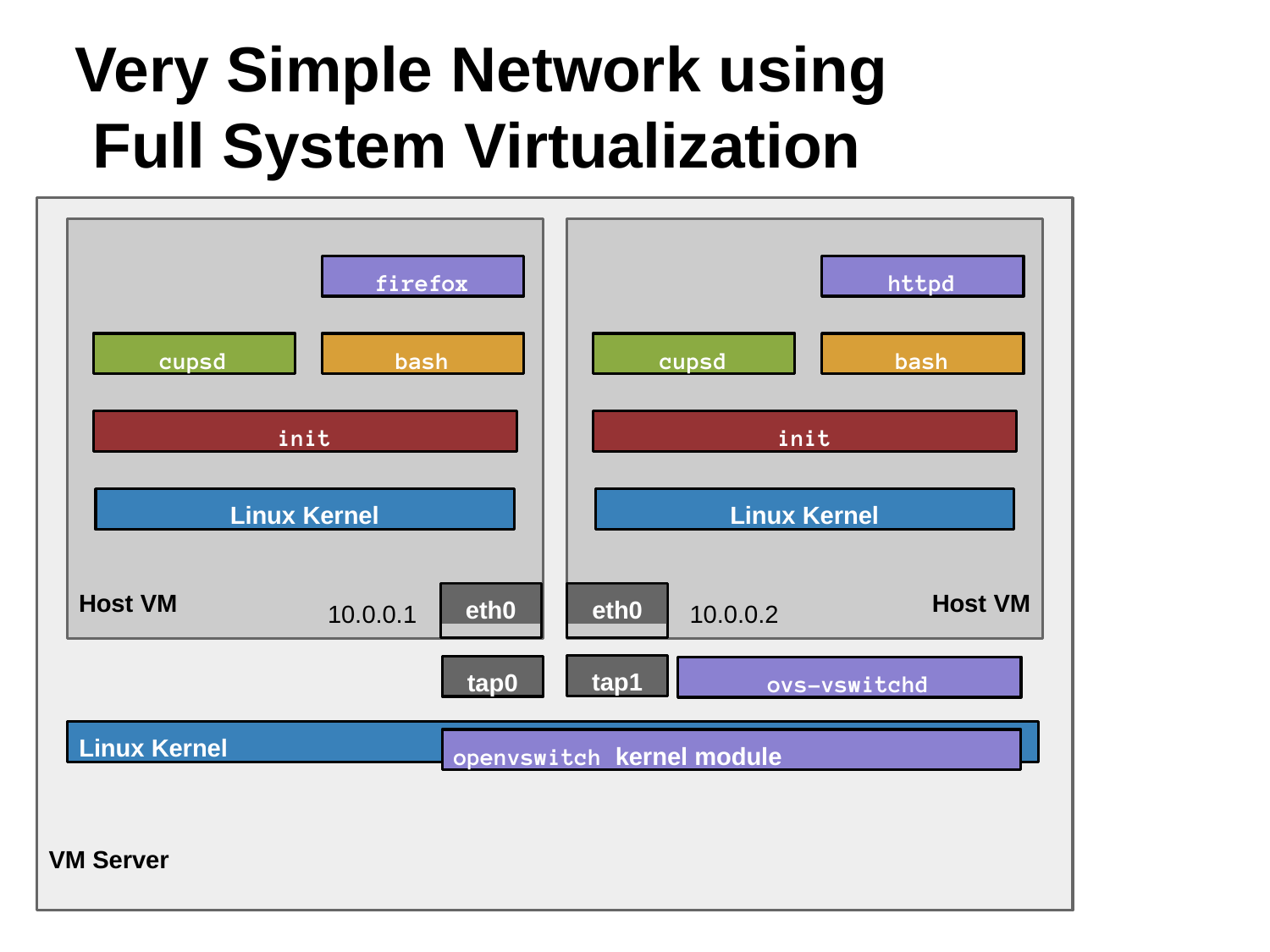

# Very Simple Network using  Full System Virtualization

firefox
httpd
cupsd
bash
cupsd
bash
init
init
Linux Kernel
Linux Kernel

eth0
eth0
Host VM
Host VM
eth0
10.0.0.1
10.0.0.2
tap1
tap0
ovs-vswitchd
Linux Kernel
openvswitch kernel module
VM Server